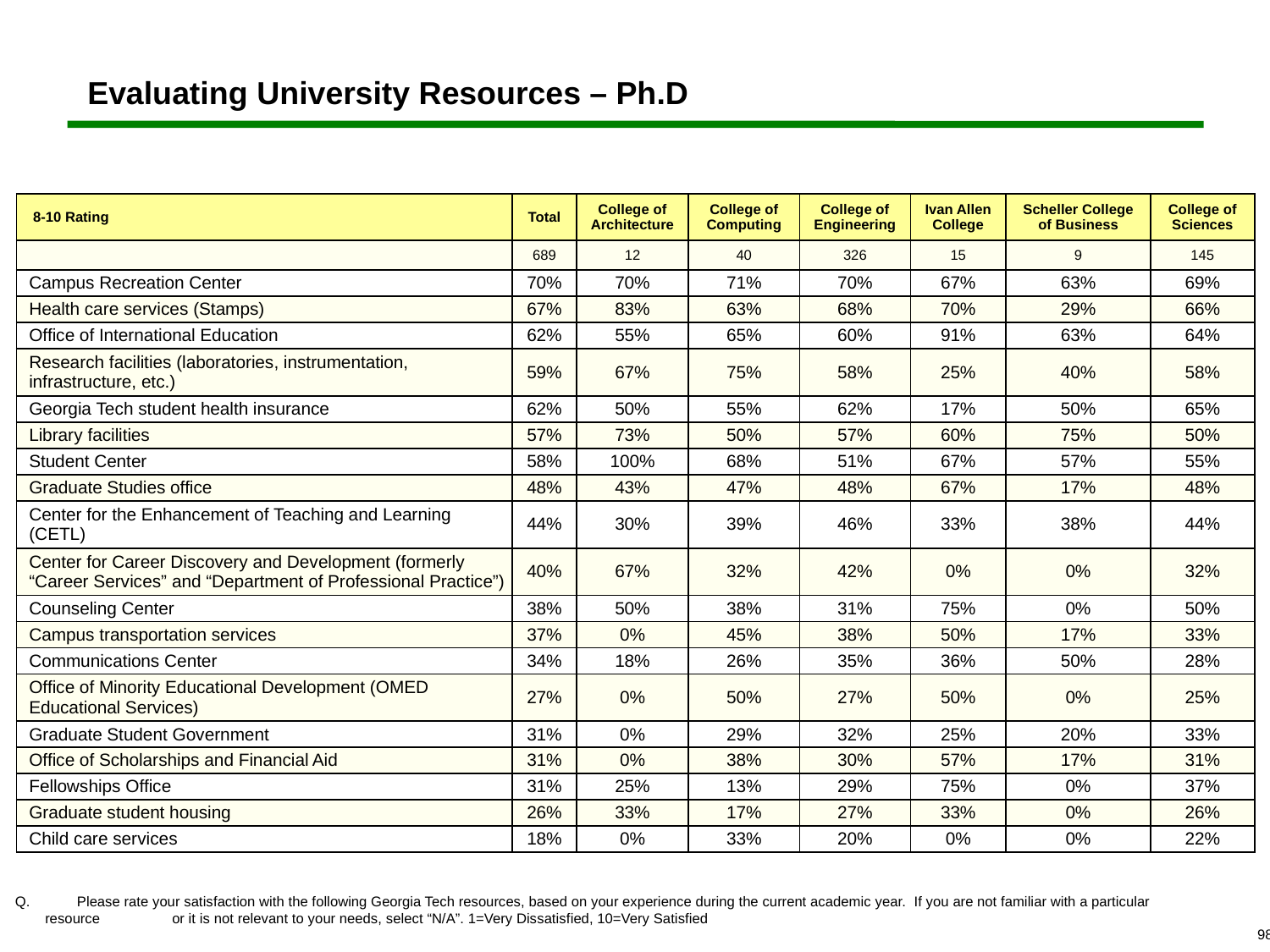

# Evaluating University Resources – Ph.D
| 8-10 Rating | Total | College of Architecture | College of Computing | College of Engineering | Ivan Allen College | Scheller College of Business | College of Sciences |
| --- | --- | --- | --- | --- | --- | --- | --- |
|  | 689 | 12 | 40 | 326 | 15 | 9 | 145 |
| Campus Recreation Center | 70% | 70% | 71% | 70% | 67% | 63% | 69% |
| Health care services (Stamps) | 67% | 83% | 63% | 68% | 70% | 29% | 66% |
| Office of International Education | 62% | 55% | 65% | 60% | 91% | 63% | 64% |
| Research facilities (laboratories, instrumentation, infrastructure, etc.) | 59% | 67% | 75% | 58% | 25% | 40% | 58% |
| Georgia Tech student health insurance | 62% | 50% | 55% | 62% | 17% | 50% | 65% |
| Library facilities | 57% | 73% | 50% | 57% | 60% | 75% | 50% |
| Student Center | 58% | 100% | 68% | 51% | 67% | 57% | 55% |
| Graduate Studies office | 48% | 43% | 47% | 48% | 67% | 17% | 48% |
| Center for the Enhancement of Teaching and Learning (CETL) | 44% | 30% | 39% | 46% | 33% | 38% | 44% |
| Center for Career Discovery and Development (formerly “Career Services” and “Department of Professional Practice”) | 40% | 67% | 32% | 42% | 0% | 0% | 32% |
| Counseling Center | 38% | 50% | 38% | 31% | 75% | 0% | 50% |
| Campus transportation services | 37% | 0% | 45% | 38% | 50% | 17% | 33% |
| Communications Center | 34% | 18% | 26% | 35% | 36% | 50% | 28% |
| Office of Minority Educational Development (OMED Educational Services) | 27% | 0% | 50% | 27% | 50% | 0% | 25% |
| Graduate Student Government | 31% | 0% | 29% | 32% | 25% | 20% | 33% |
| Office of Scholarships and Financial Aid | 31% | 0% | 38% | 30% | 57% | 17% | 31% |
| Fellowships Office | 31% | 25% | 13% | 29% | 75% | 0% | 37% |
| Graduate student housing | 26% | 33% | 17% | 27% | 33% | 0% | 26% |
| Child care services | 18% | 0% | 33% | 20% | 0% | 0% | 22% |
 	Please rate your satisfaction with the following Georgia Tech resources, based on your experience during the current academic year.  If you are not familiar with a particular resource 	or it is not relevant to your needs, select “N/A”. 1=Very Dissatisfied, 10=Very Satisfied